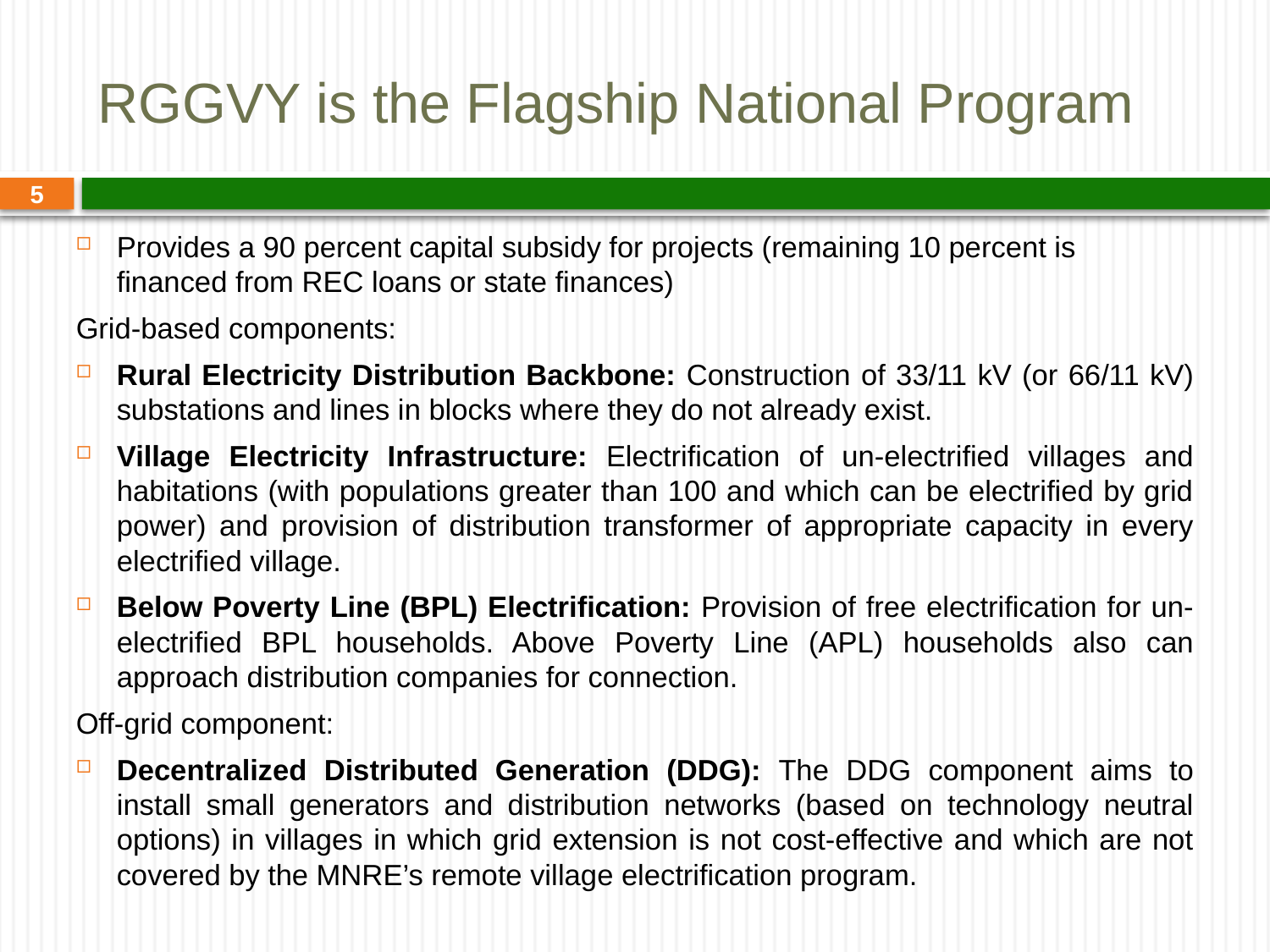

# RGGVY is the Flagship National Program
5
Provides a 90 percent capital subsidy for projects (remaining 10 percent is financed from REC loans or state finances)
Grid-based components:
Rural Electricity Distribution Backbone: Construction of 33/11 kV (or 66/11 kV) substations and lines in blocks where they do not already exist.
Village Electricity Infrastructure: Electrification of un-electrified villages and habitations (with populations greater than 100 and which can be electrified by grid power) and provision of distribution transformer of appropriate capacity in every electrified village.
Below Poverty Line (BPL) Electrification: Provision of free electrification for un-electrified BPL households. Above Poverty Line (APL) households also can approach distribution companies for connection.
Off-grid component:
Decentralized Distributed Generation (DDG): The DDG component aims to install small generators and distribution networks (based on technology neutral options) in villages in which grid extension is not cost-effective and which are not covered by the MNRE’s remote village electrification program.